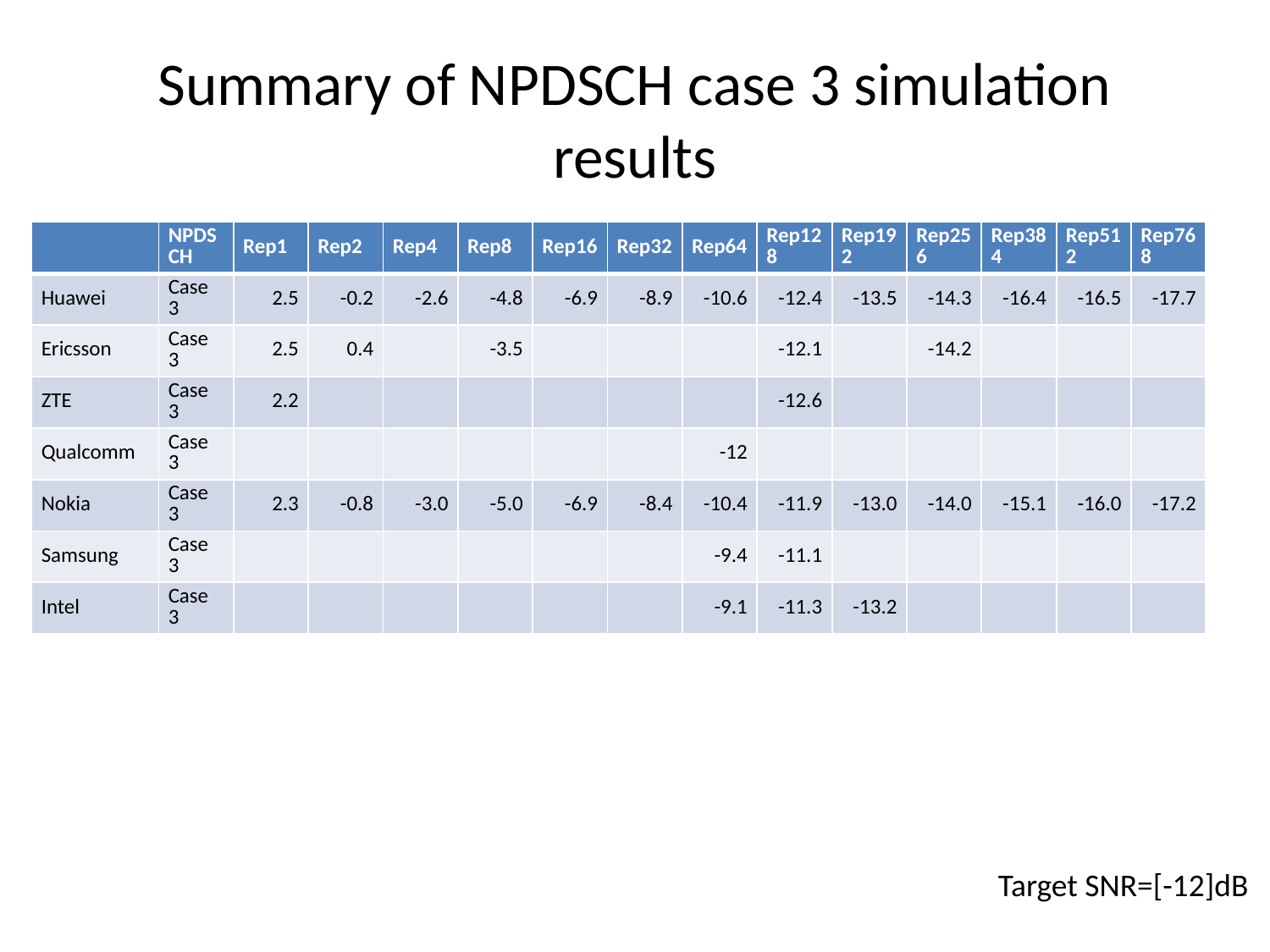

# Summary of NPDSCH case 3 simulation results
|  | NPDSCH | Rep1 | Rep2 | Rep4 | Rep8 | Rep16 | Rep32 | Rep64 | Rep128 | Rep192 | Rep256 | Rep384 | Rep512 | Rep768 |
| --- | --- | --- | --- | --- | --- | --- | --- | --- | --- | --- | --- | --- | --- | --- |
| Huawei | Case 3 | 2.5 | -0.2 | -2.6 | -4.8 | -6.9 | -8.9 | -10.6 | -12.4 | -13.5 | -14.3 | -16.4 | -16.5 | -17.7 |
| Ericsson | Case 3 | 2.5 | 0.4 |  | -3.5 |  |  |  | -12.1 |  | -14.2 |  |  |  |
| ZTE | Case 3 | 2.2 |  |  |  |  |  |  | -12.6 |  |  |  |  |  |
| Qualcomm | Case 3 |  |  |  |  |  |  | -12 |  |  |  |  |  |  |
| Nokia | Case 3 | 2.3 | -0.8 | -3.0 | -5.0 | -6.9 | -8.4 | -10.4 | -11.9 | -13.0 | -14.0 | -15.1 | -16.0 | -17.2 |
| Samsung | Case 3 |  |  |  |  |  |  | -9.4 | -11.1 |  |  |  |  |  |
| Intel | Case 3 |  |  |  |  |  |  | -9.1 | -11.3 | -13.2 |  |  |  |  |
Target SNR=[-12]dB